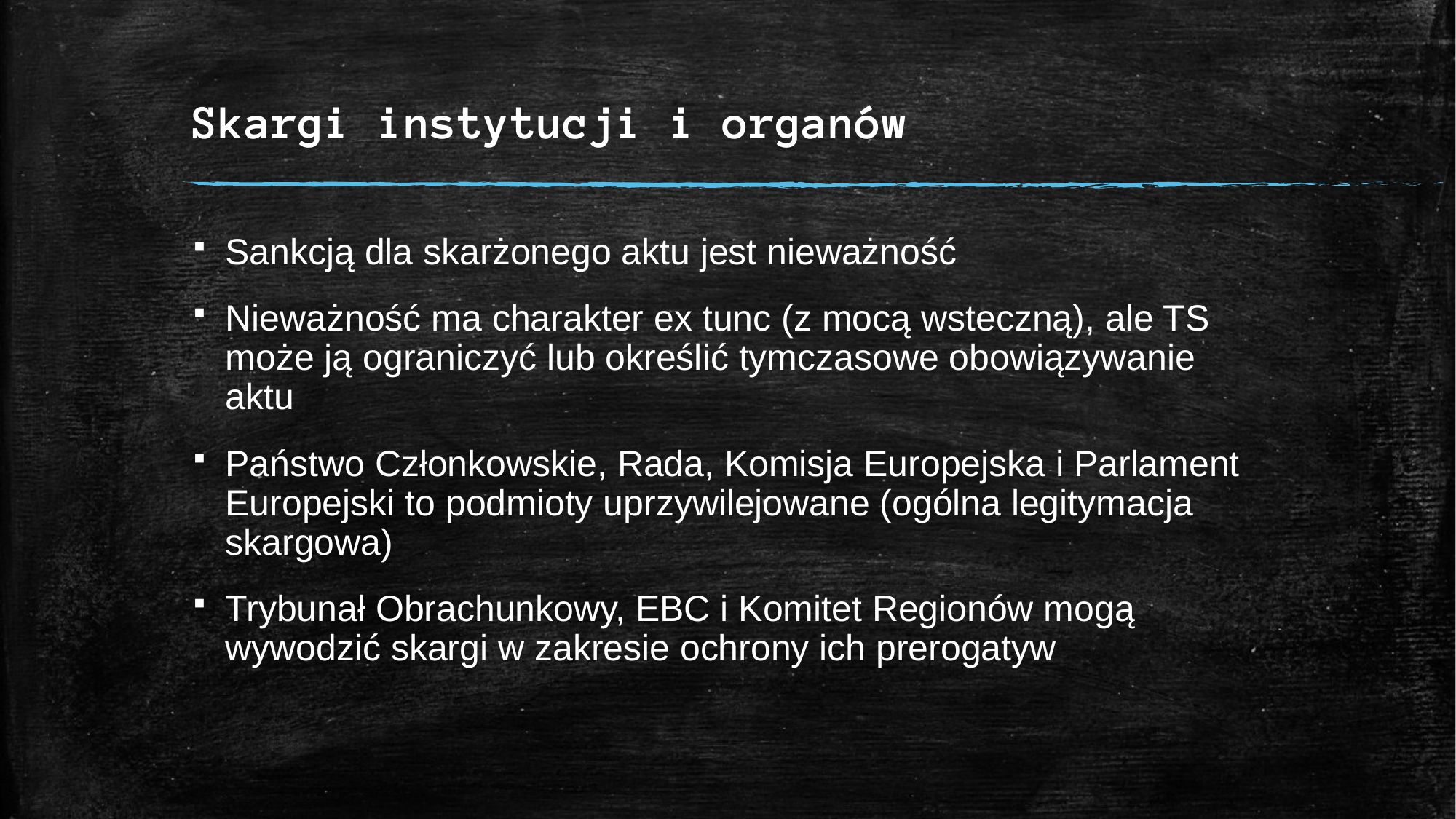

# Skargi instytucji i organów
Sankcją dla skarżonego aktu jest nieważność
Nieważność ma charakter ex tunc (z mocą wsteczną), ale TS może ją ograniczyć lub określić tymczasowe obowiązywanie aktu
Państwo Członkowskie, Rada, Komisja Europejska i Parlament Europejski to podmioty uprzywilejowane (ogólna legitymacja skargowa)
Trybunał Obrachunkowy, EBC i Komitet Regionów mogą  wywodzić skargi w zakresie ochrony ich prerogatyw